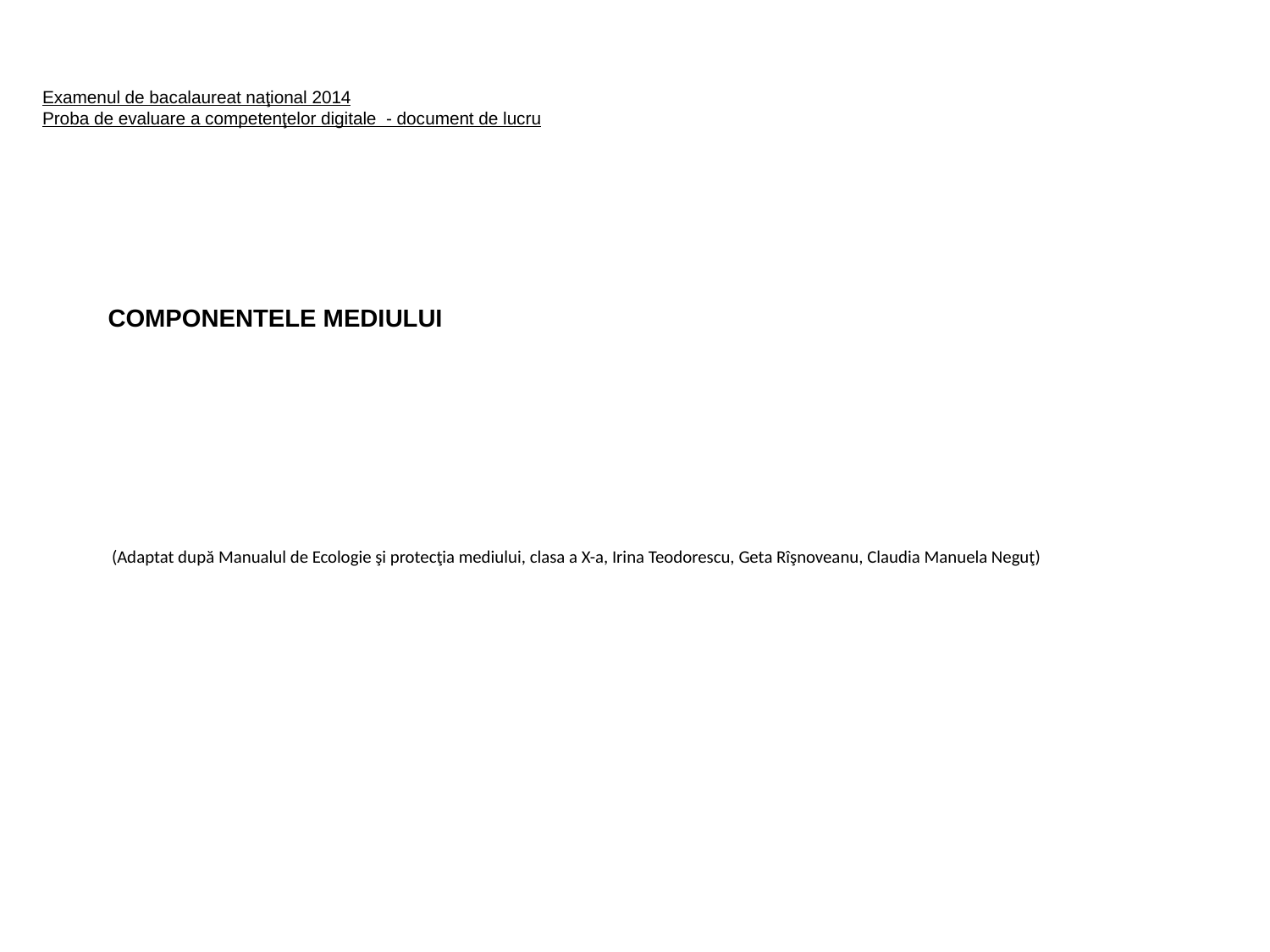

Examenul de bacalaureat naţional 2014
Proba de evaluare a competenţelor digitale  - document de lucru
# COMPONENTELE MEDIULUI
(Adaptat după Manualul de Ecologie şi protecţia mediului, clasa a X-a, Irina Teodorescu, Geta Rîşnoveanu, Claudia Manuela Neguţ)